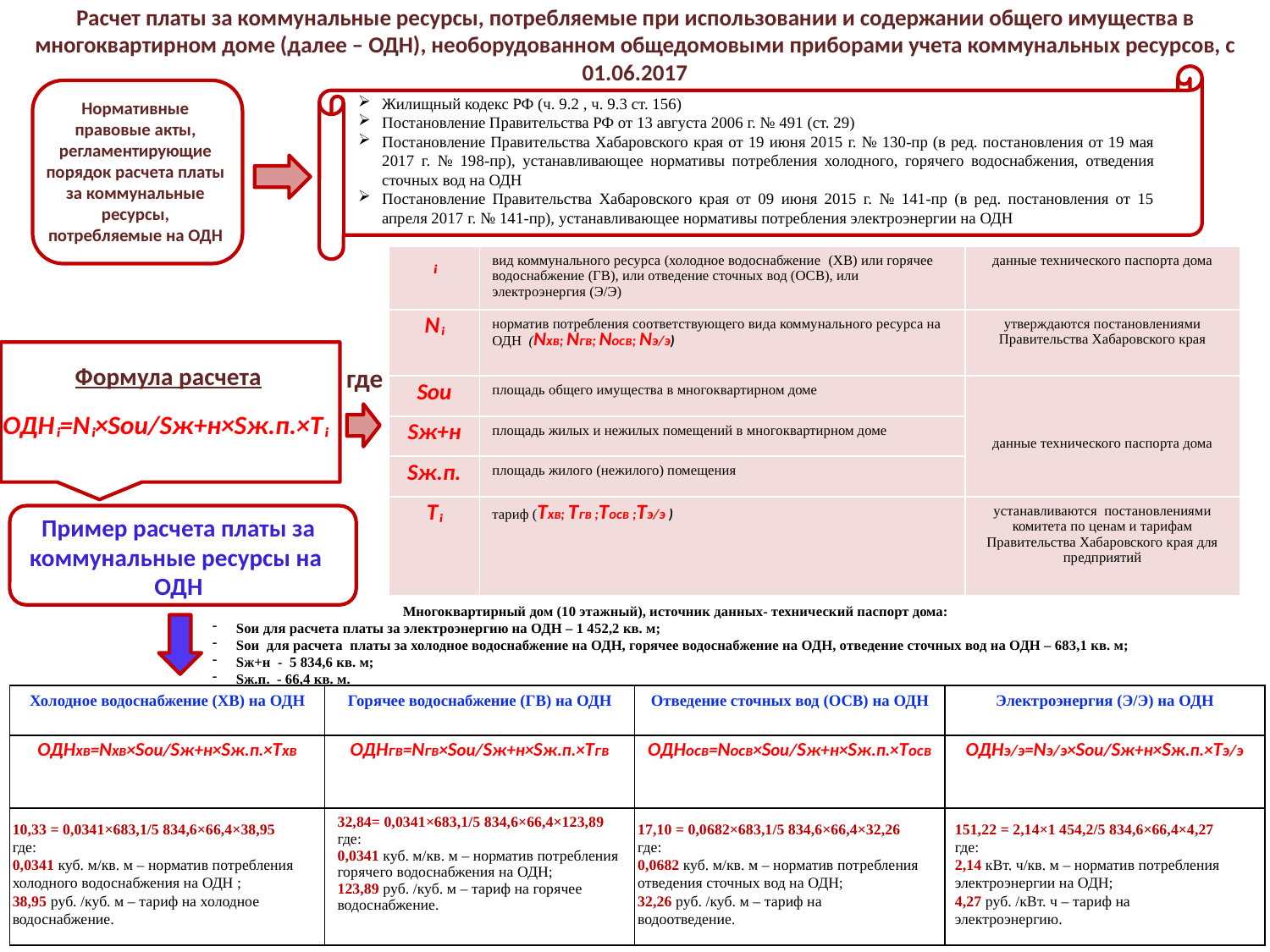

Расчет платы за коммунальные ресурсы, потребляемые при использовании и содержании общего имущества в многоквартирном доме (далее – ОДН), необорудованном общедомовыми приборами учета коммунальных ресурсов, с 01.06.2017

Жилищный кодекс РФ (ч. 9.2 , ч. 9.3 ст. 156)
Постановление Правительства РФ от 13 августа 2006 г. № 491 (ст. 29)
Постановление Правительства Хабаровского края от 19 июня 2015 г. № 130-пр (в ред. постановления от 19 мая 2017 г. № 198-пр), устанавливающее нормативы потребления холодного, горячего водоснабжения, отведения сточных вод на ОДН
Постановление Правительства Хабаровского края от 09 июня 2015 г. № 141-пр (в ред. постановления от 15 апреля 2017 г. № 141-пр), устанавливающее нормативы потребления электроэнергии на ОДН

Нормативные правовые акты, регламентирующие порядок расчета платы за коммунальные ресурсы, потребляемые на ОДН

| ᵢ | вид коммунального ресурса (холодное водоснабжение (ХВ) или горячее водоснабжение (ГВ), или отведение сточных вод (ОСВ), или электроэнергия (Э/Э) | данные технического паспорта дома |
| --- | --- | --- |
| Nᵢ | норматив потребления соответствующего вида коммунального ресурса на ОДН (Nхв; Nгв; Nосв; Nэ/э) | утверждаются постановлениями Правительства Хабаровского края |
| Sои | площадь общего имущества в многоквартирном доме | данные технического паспорта дома |
| Sж+н | площадь жилых и нежилых помещений в многоквартирном доме |  |
| Sж.п. | площадь жилого (нежилого) помещения |  |
| Tᵢ | тариф (Тхв; Тгв ;Тосв ;Тэ/э ) | устанавливаются постановлениями комитета по ценам и тарифам Правительства Хабаровского края для предприятий |

Формула расчета
где
ОДНᵢ=Nᵢ×Sои/Sж+н×Sж.п.×Tᵢ

Пример расчета платы за коммунальные ресурсы на
ОДН

Многоквартирный дом (10 этажный), источник данных- технический паспорт дома:
Sои для расчета платы за электроэнергию на ОДН – 1 452,2 кв. м;
Sои  для расчета  платы за холодное водоснабжение на ОДН, горячее водоснабжение на ОДН, отведение сточных вод на ОДН – 683,1 кв. м;
Sж+н  -  5 834,6 кв. м;
Sж.п.  - 66,4 кв. м.

| Холодное водоснабжение (ХВ) на ОДН | Горячее водоснабжение (ГВ) на ОДН | Отведение сточных вод (ОСВ) на ОДН | Электроэнергия (Э/Э) на ОДН |
| --- | --- | --- | --- |
| ОДНхв=Nхв×Sои/Sж+н×Sж.п.×Tхв | ОДНгв=Nгв×Sои/Sж+н×Sж.п.×Tгв | ОДНосв=Nосв×Sои/Sж+н×Sж.п.×Tосв | ОДНэ/э=Nэ/э×Sои/Sж+н×Sж.п.×Tэ/э |
|  | 32,84= 0,0341×683,1/5 834,6×66,4×123,89 где: 0,0341 куб. м/кв. м – норматив потребления горячего водоснабжения на ОДН; 123,89 руб. /куб. м – тариф на горячее водоснабжение. |  |  |
10,33 = 0,0341×683,1/5 834,6×66,4×38,95
где:
0,0341 куб. м/кв. м – норматив потребления холодного водоснабжения на ОДН ;
38,95 руб. /куб. м – тариф на холодное водоснабжение.
17,10 = 0,0682×683,1/5 834,6×66,4×32,26
где:
0,0682 куб. м/кв. м – норматив потребления отведения сточных вод на ОДН;
32,26 руб. /куб. м – тариф на водоотведение.
151,22 = 2,14×1 454,2/5 834,6×66,4×4,27
где:
2,14 кВт. ч/кв. м – норматив потребления электроэнергии на ОДН;
4,27 руб. /кВт. ч – тариф на электроэнергию.